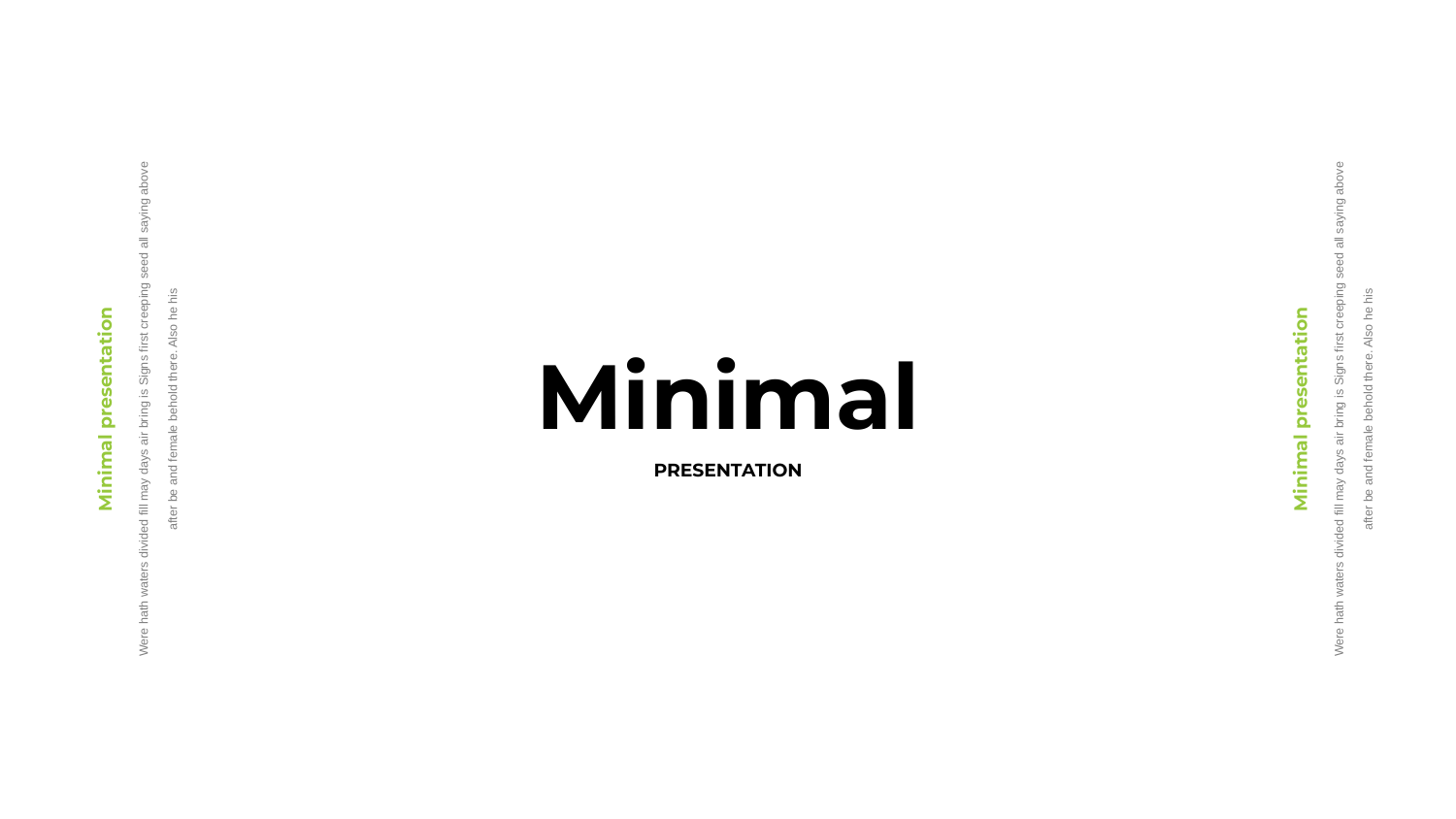

Minimal
PRESENTATION
Minimal presentation
Were hath waters divided fill may days air bring is Signs first creeping seed all saying above after be and female behold there. Also he his
Minimal presentation
Were hath waters divided fill may days air bring is Signs first creeping seed all saying above after be and female behold there. Also he his